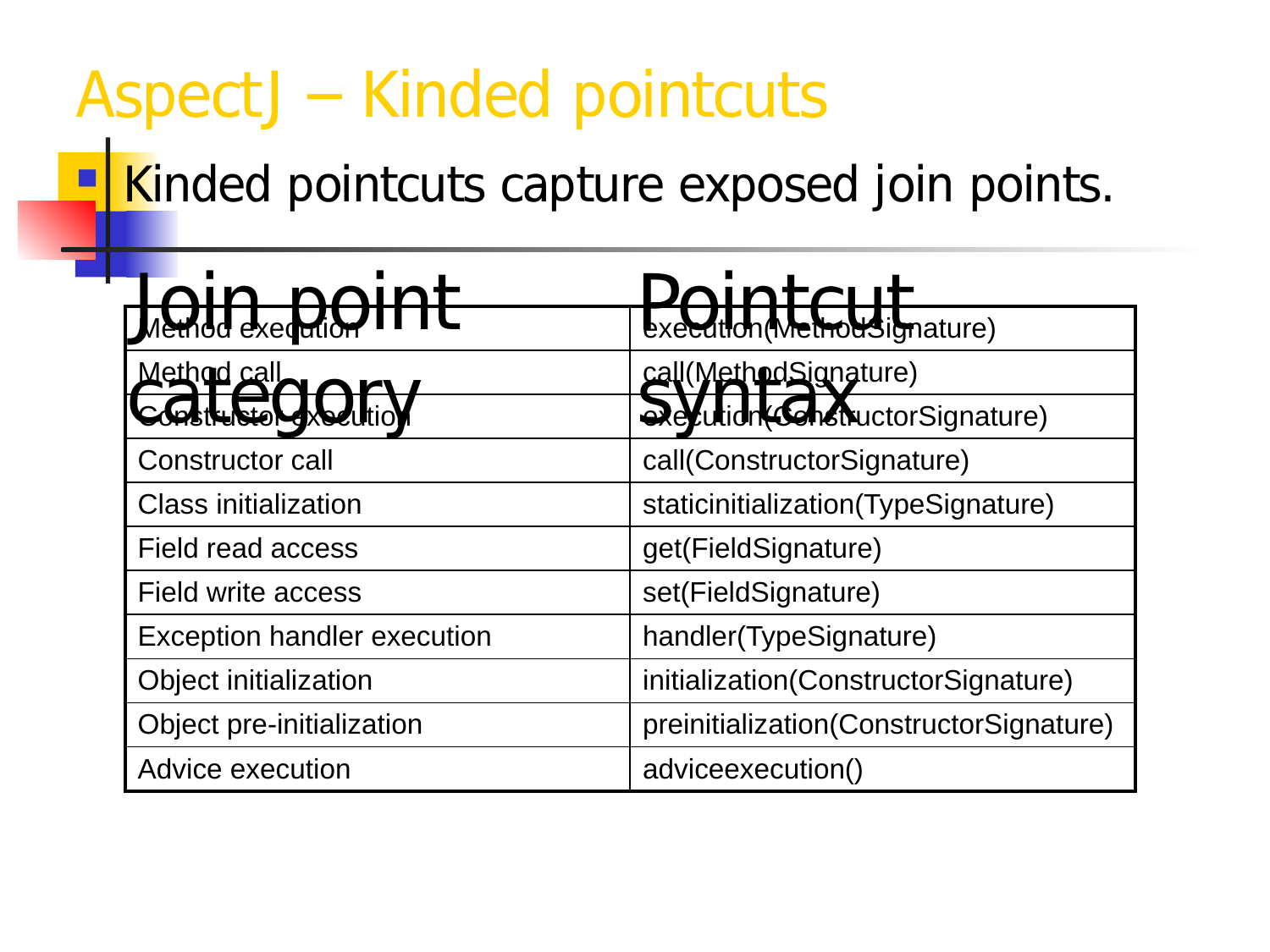

# AspectJ – Kinded pointcuts
Kinded pointcuts capture exposed join points.
Join point category
Pointcut syntax
| Method execution | execution(MethodSignature) |
| --- | --- |
| Method call | call(MethodSignature) |
| Constructor execution | execution(ConstructorSignature) |
| Constructor call | call(ConstructorSignature) |
| Class initialization | staticinitialization(TypeSignature) |
| Field read access | get(FieldSignature) |
| Field write access | set(FieldSignature) |
| Exception handler execution | handler(TypeSignature) |
| Object initialization | initialization(ConstructorSignature) |
| Object pre-initialization | preinitialization(ConstructorSignature) |
| Advice execution | adviceexecution() |